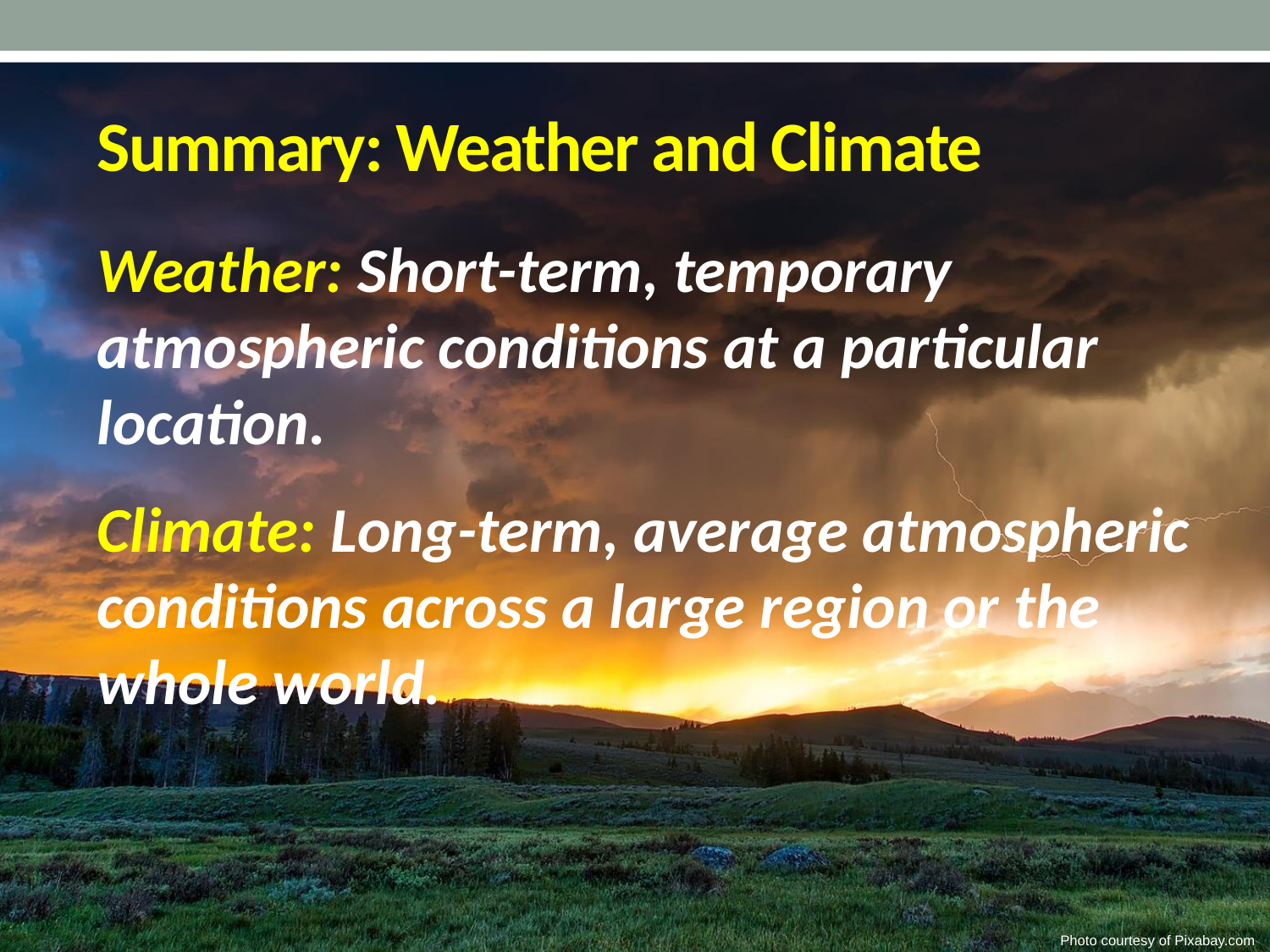

# Summary: Weather and Climate
Weather: Short-term, temporary atmospheric conditions at a particular location.
Climate: Long-term, average atmospheric conditions across a large region or the whole world.
Photo courtesy of Pixabay.com